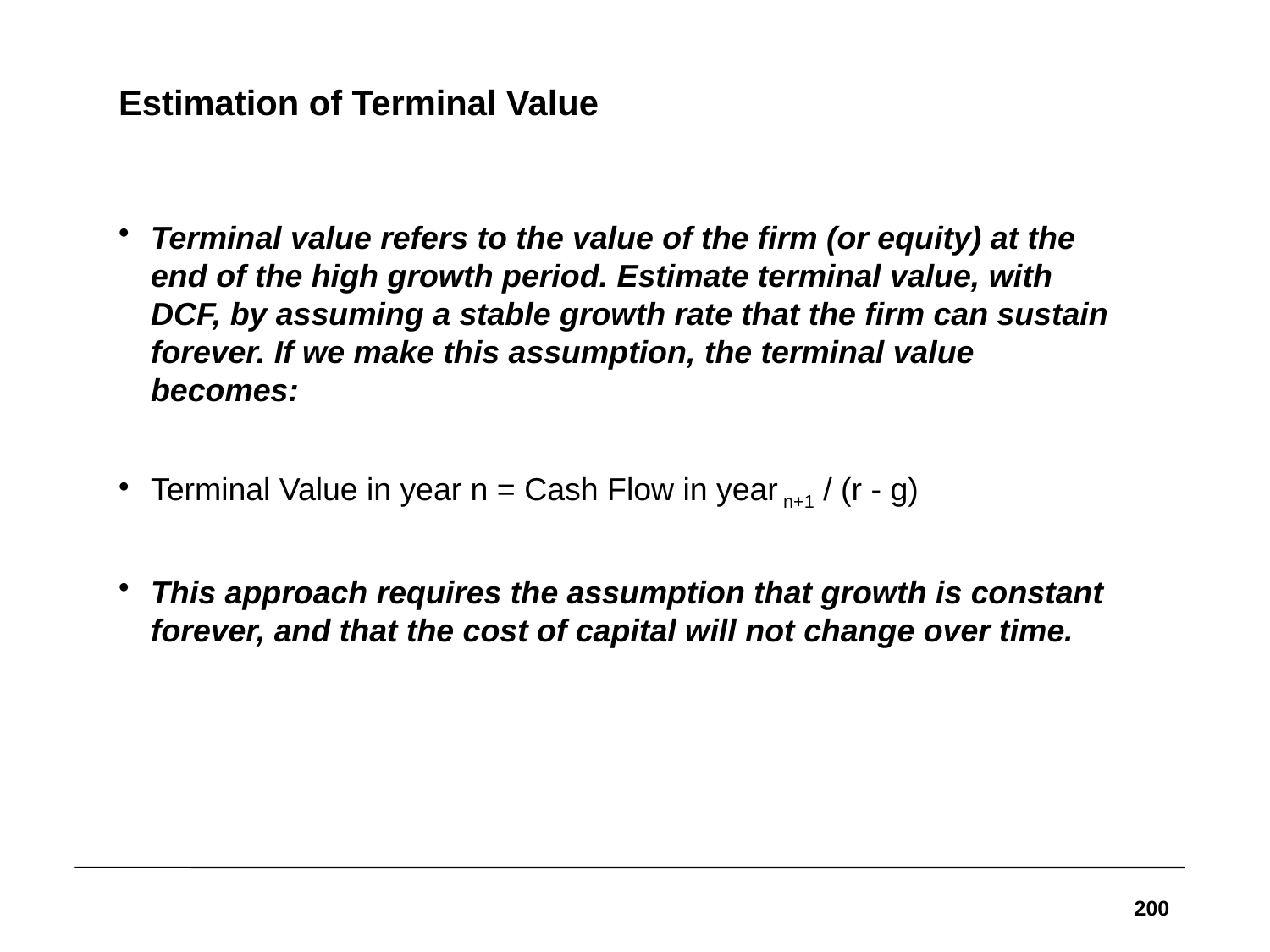

# Estimation of Terminal Value
Terminal value refers to the value of the firm (or equity) at the end of the high growth period. Estimate terminal value, with DCF, by assuming a stable growth rate that the firm can sustain forever. If we make this assumption, the terminal value becomes:
Terminal Value in year n = Cash Flow in year n+1 / (r - g)
This approach requires the assumption that growth is constant forever, and that the cost of capital will not change over time.